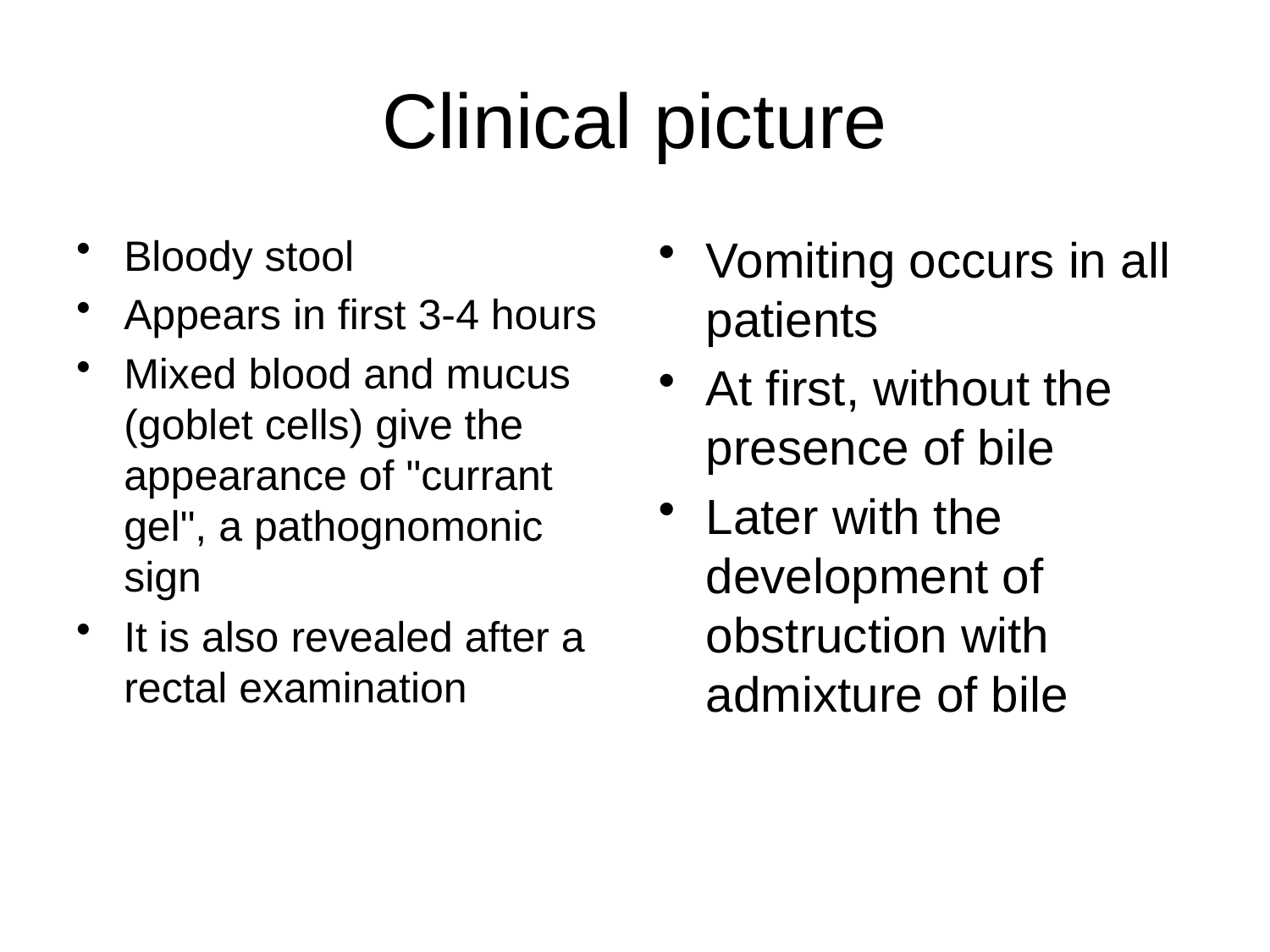

# Clinical picture
Bloody stool
Appears in first 3-4 hours
Mixed blood and mucus (goblet cells) give the appearance of "currant gel", a pathognomonic sign
It is also revealed after a rectal examination
Vomiting occurs in all patients
At first, without the presence of bile
Later with the development of obstruction with admixture of bile